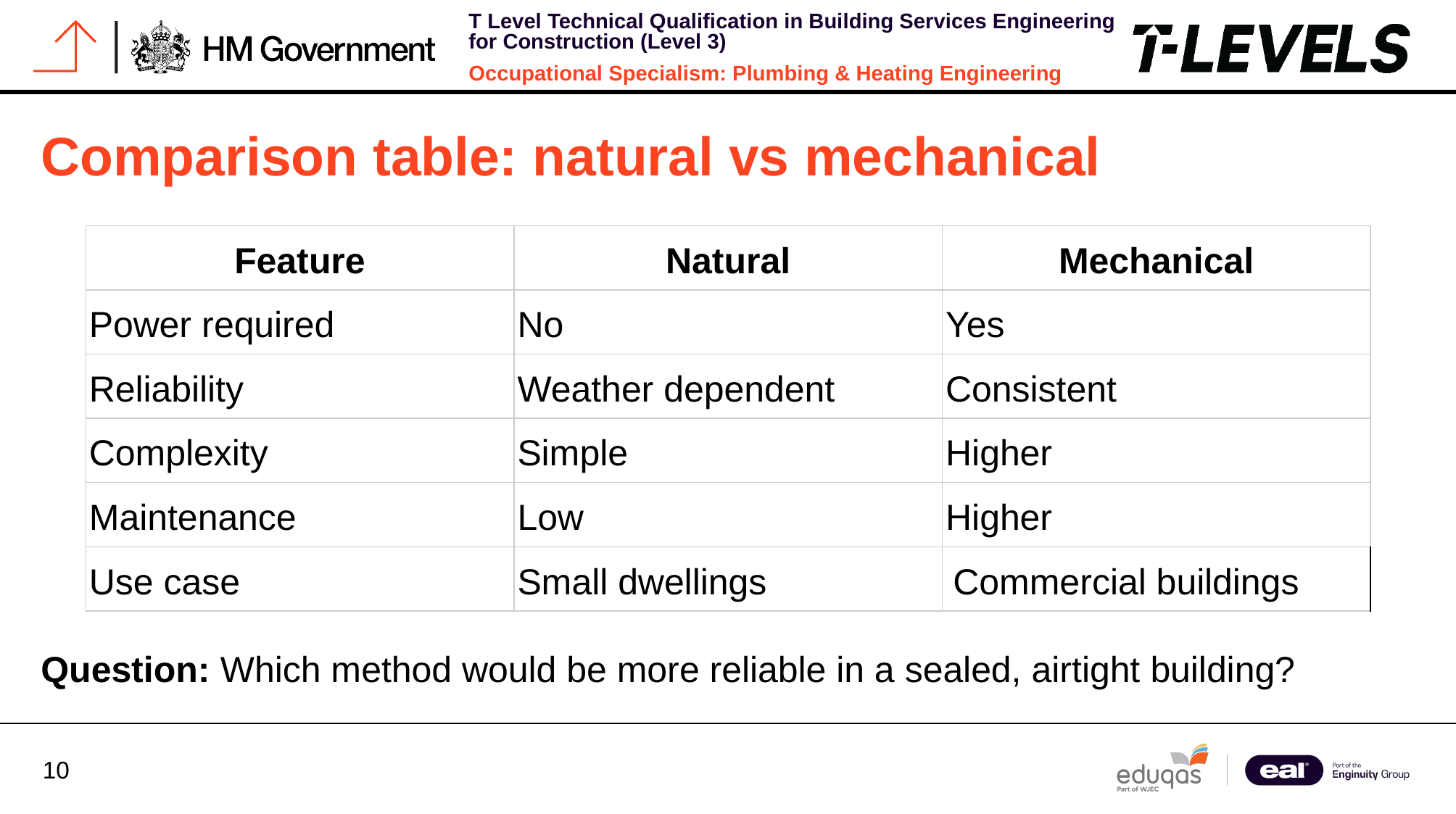

# Comparison table: natural vs mechanical
| Feature | Natural | Mechanical |
| --- | --- | --- |
| Power required | No | Yes |
| Reliability | Weather dependent | Consistent |
| Complexity | Simple | Higher |
| Maintenance | Low | Higher |
| Use case | Small dwellings | Commercial buildings |
Question: Which method would be more reliable in a sealed, airtight building?